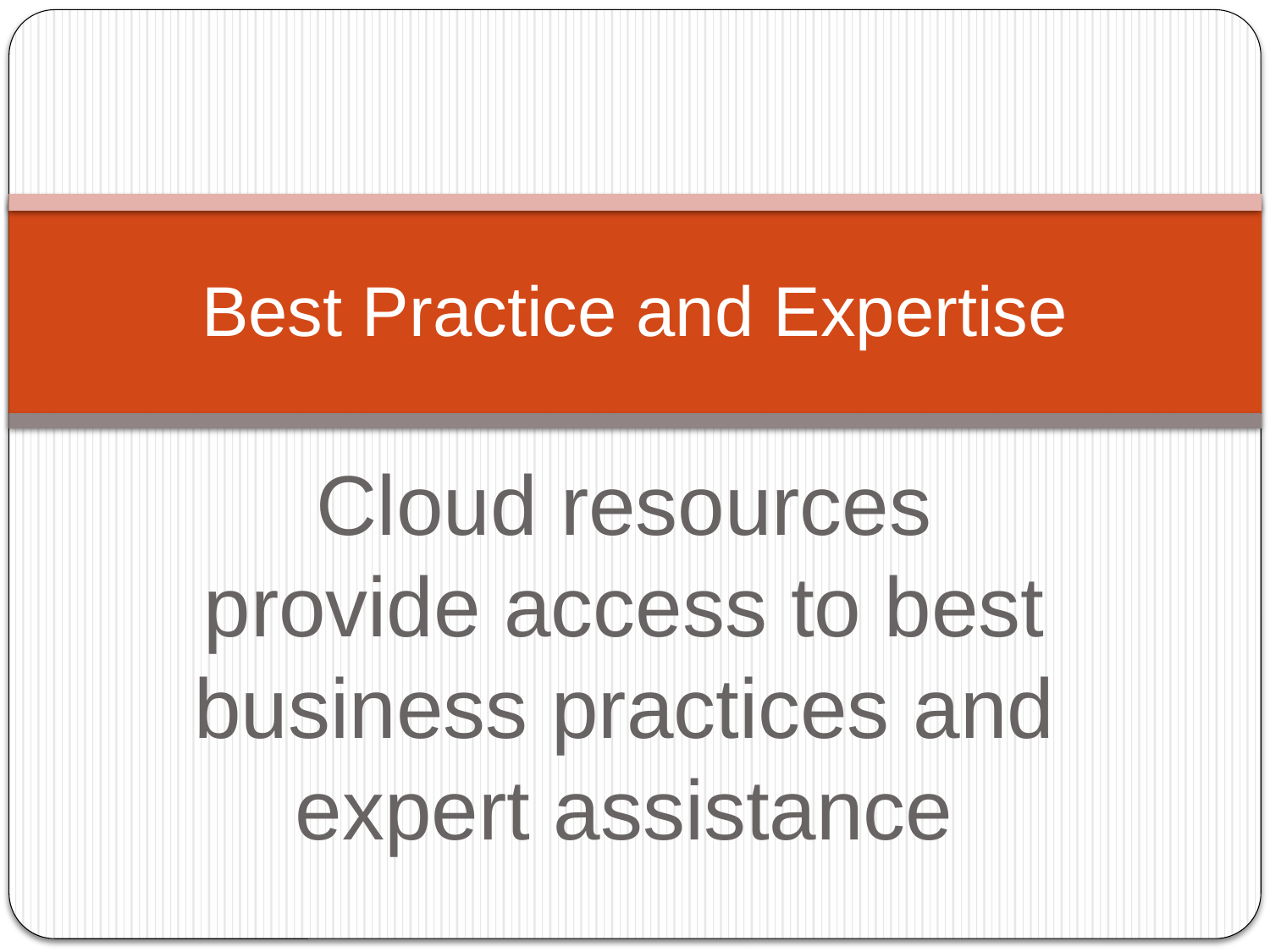

# Best Practice and Expertise
Cloud resources provide access to best business practices and expert assistance